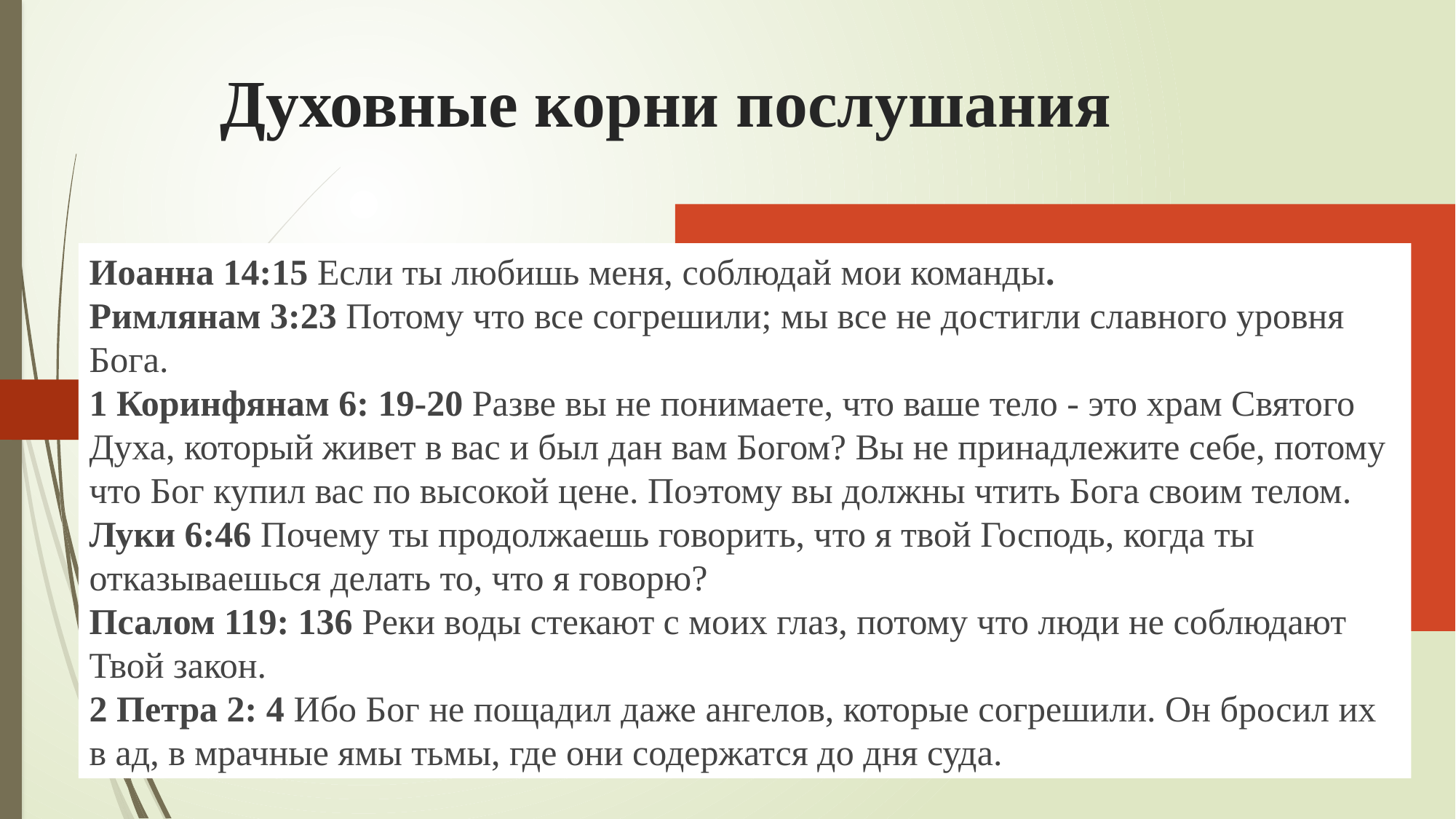

# Духовные корни послушания
Иоанна 14:15 Если ты любишь меня, соблюдай мои команды.
Римлянам 3:23 Потому что все согрешили; мы все не достигли славного уровня Бога.
1 Коринфянам 6: 19-20 Разве вы не понимаете, что ваше тело - это храм Святого Духа, который живет в вас и был дан вам Богом? Вы не принадлежите себе, потому что Бог купил вас по высокой цене. Поэтому вы должны чтить Бога своим телом.
Луки 6:46 Почему ты продолжаешь говорить, что я твой Господь, когда ты отказываешься делать то, что я говорю?
Псалом 119: 136 Реки воды стекают с моих глаз, потому что люди не соблюдают Твой закон.
2 Петра 2: 4 Ибо Бог не пощадил даже ангелов, которые согрешили. Он бросил их в ад, в мрачные ямы тьмы, где они содержатся до дня суда.